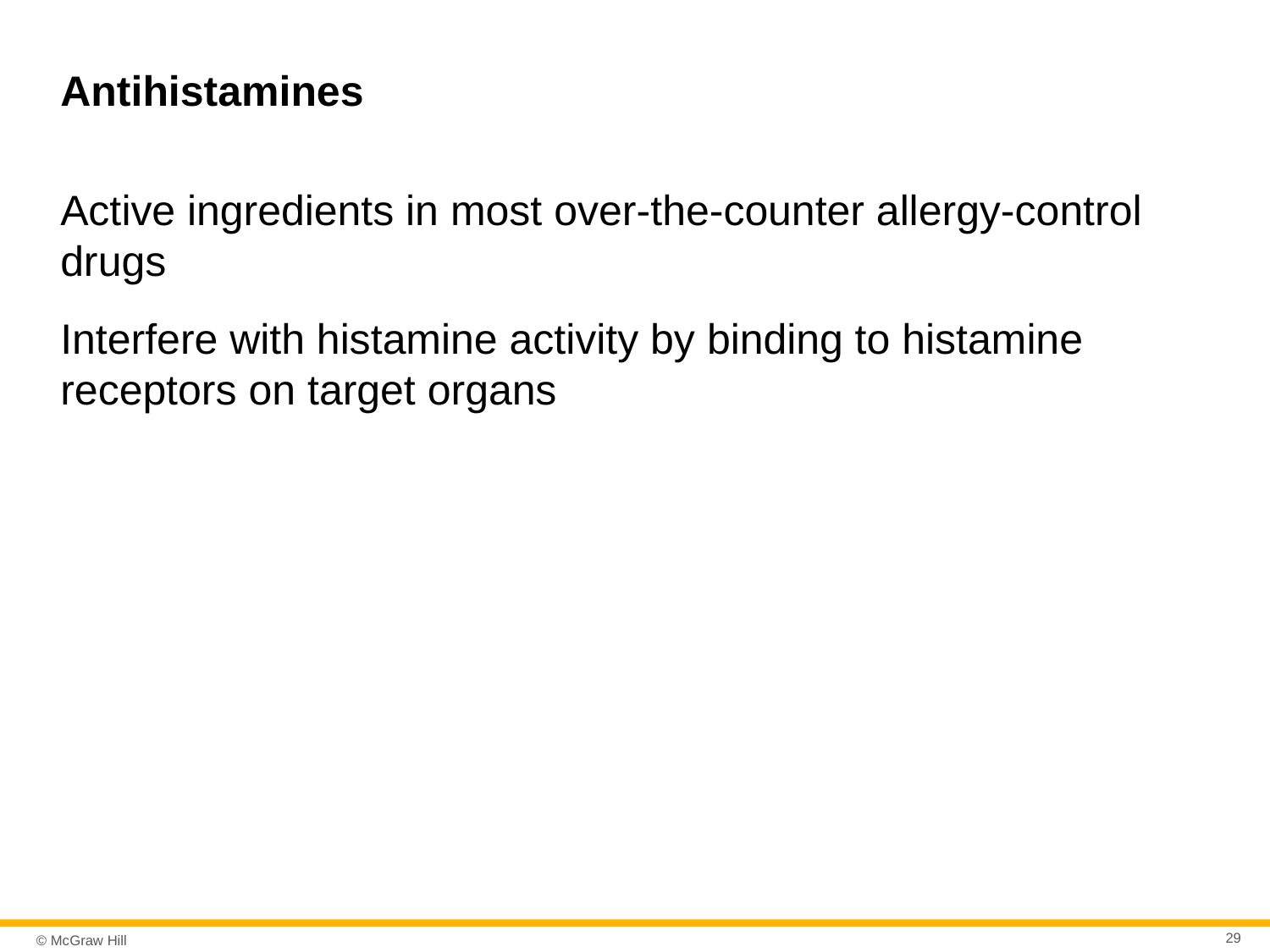

# Antihistamines
Active ingredients in most over-the-counter allergy-control drugs
Interfere with histamine activity by binding to histamine receptors on target organs